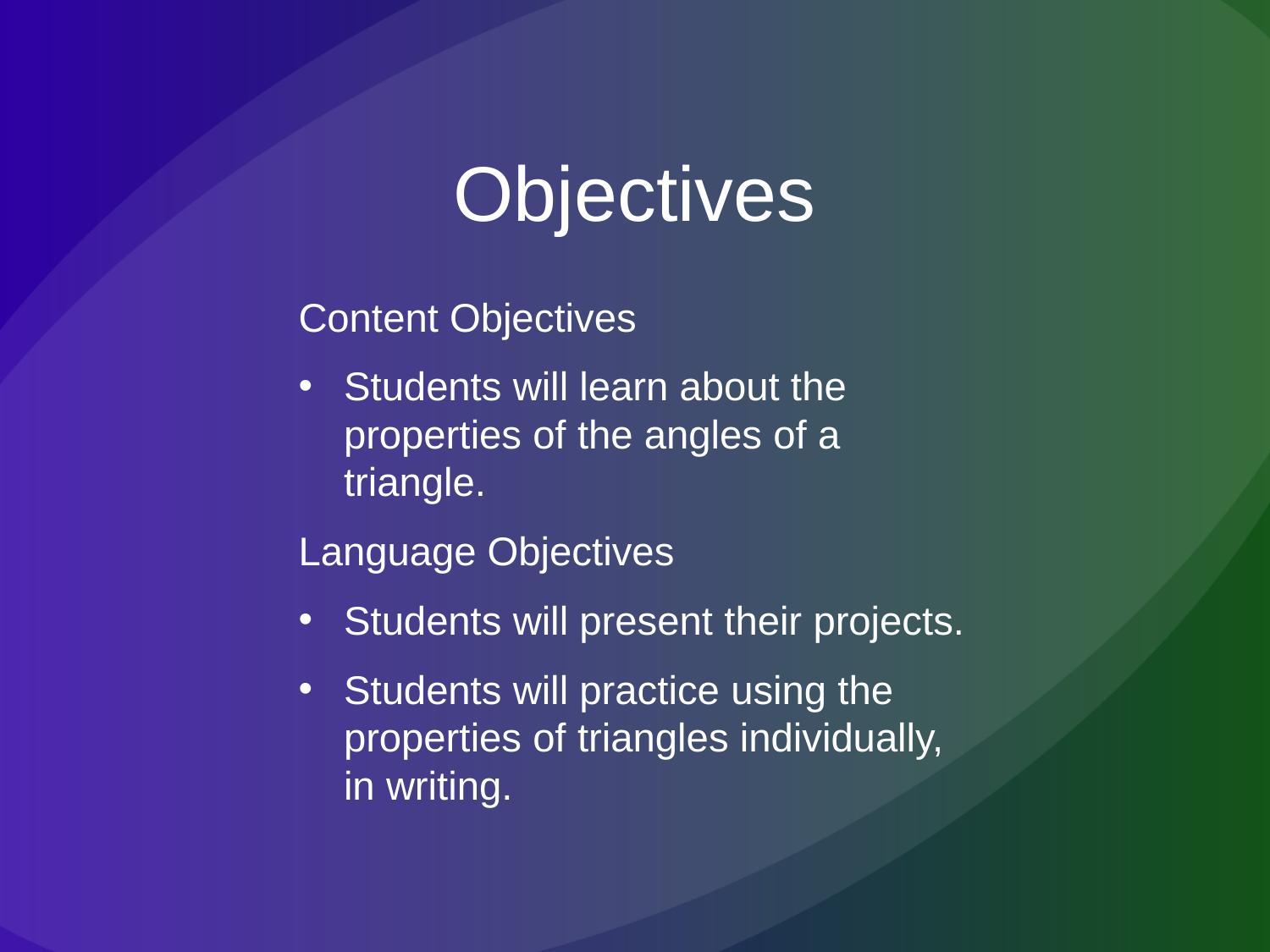

# Objectives
Content Objectives
Students will learn about the properties of the angles of a triangle.
Language Objectives
Students will present their projects.
Students will practice using the properties of triangles individually, in writing.